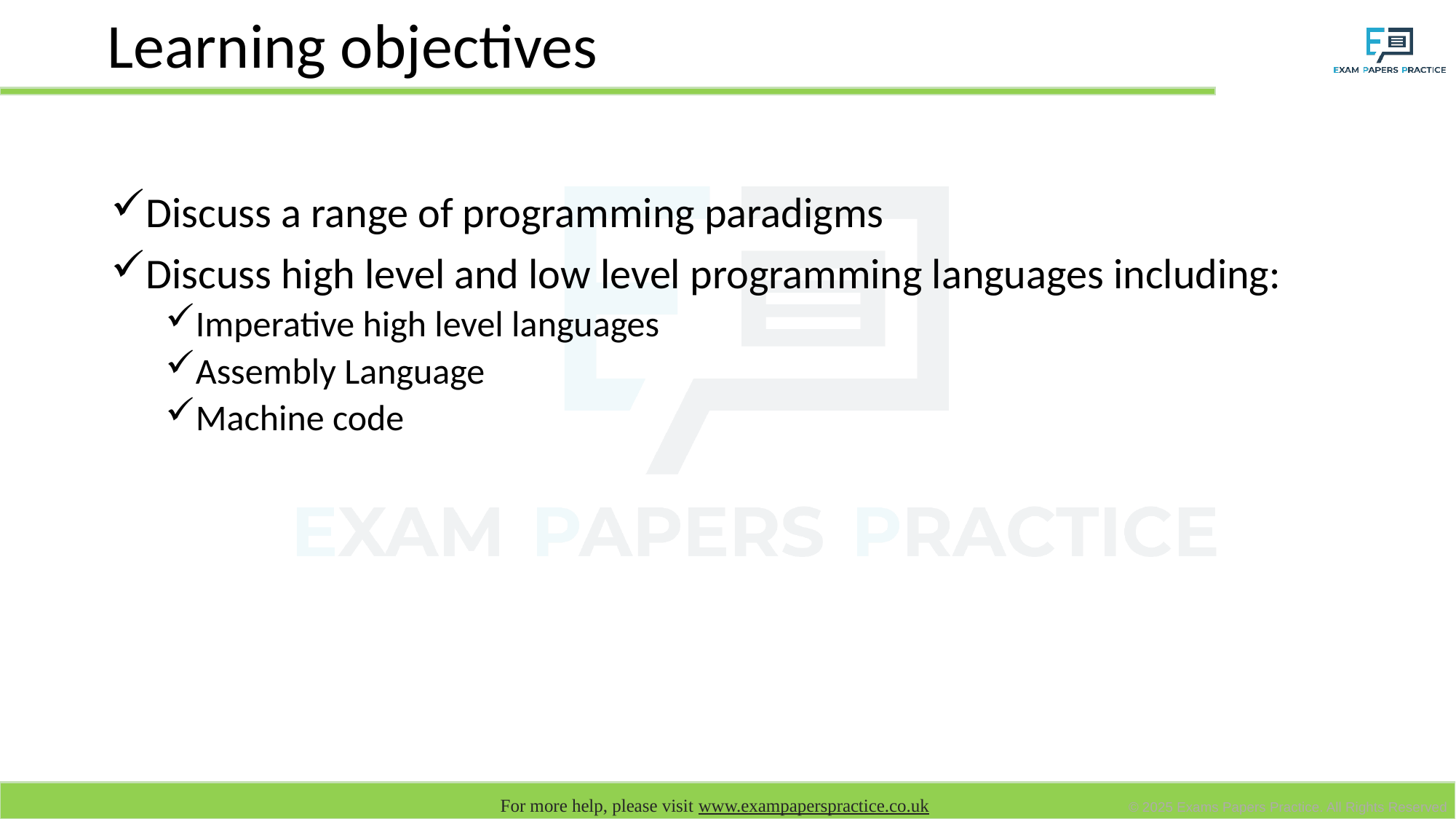

# Learning objectives
Discuss a range of programming paradigms
Discuss high level and low level programming languages including:
Imperative high level languages
Assembly Language
Machine code